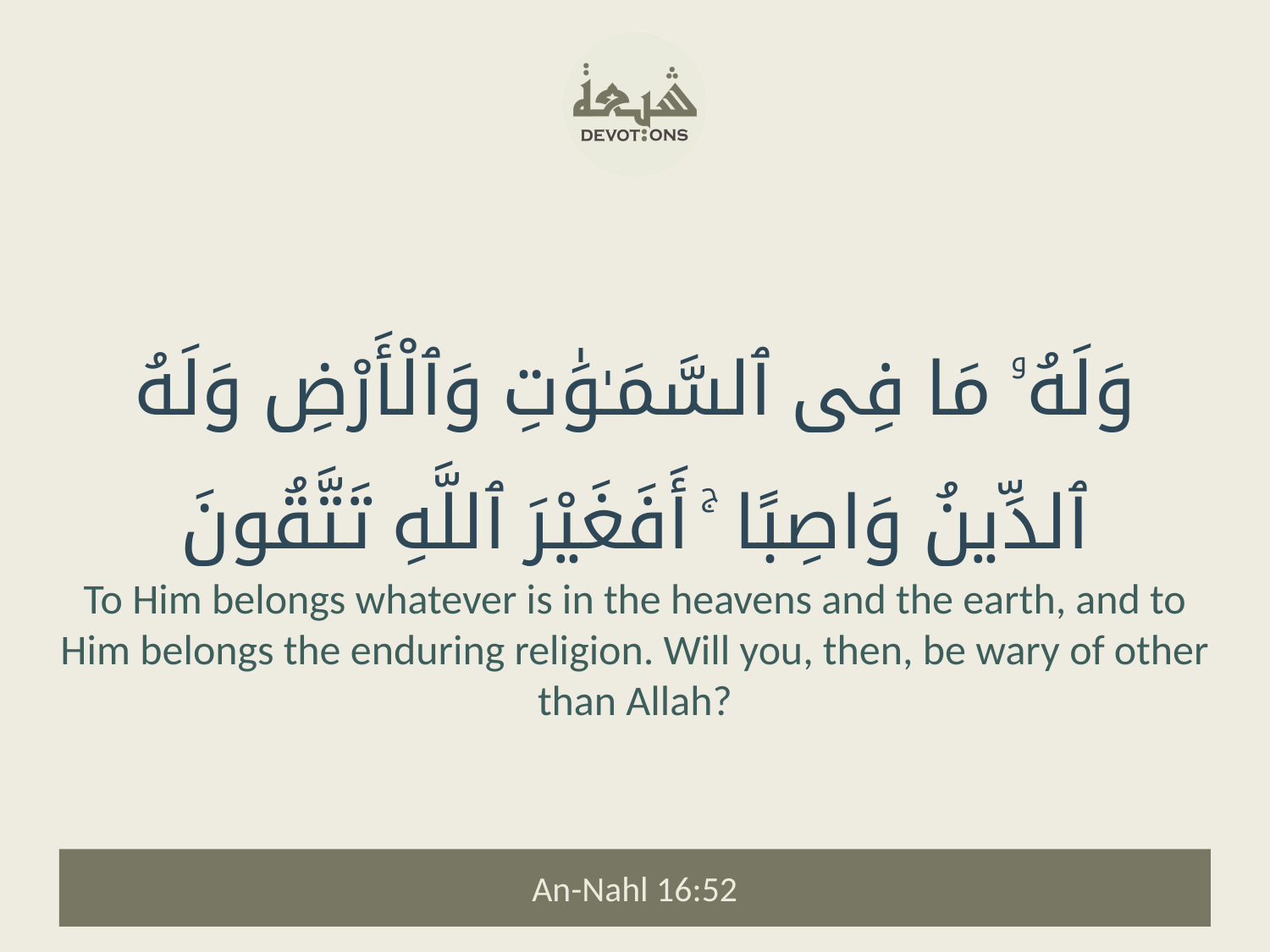

وَلَهُۥ مَا فِى ٱلسَّمَـٰوَٰتِ وَٱلْأَرْضِ وَلَهُ ٱلدِّينُ وَاصِبًا ۚ أَفَغَيْرَ ٱللَّهِ تَتَّقُونَ
To Him belongs whatever is in the heavens and the earth, and to Him belongs the enduring religion. Will you, then, be wary of other than Allah?
An-Nahl 16:52